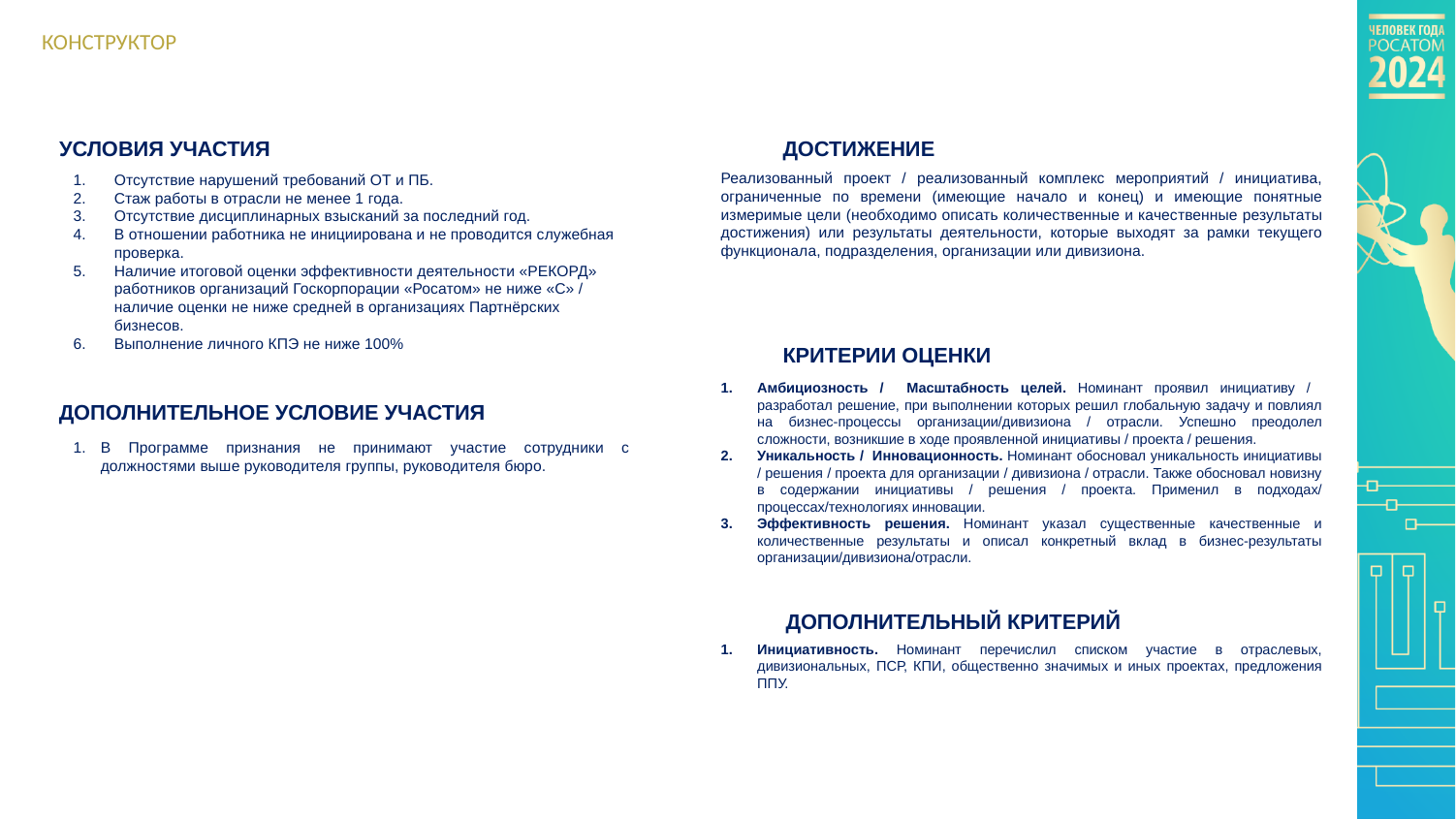

КОНСТРУКТОР
ДОСТИЖЕНИЕ
УСЛОВИЯ УЧАСТИЯ
Реализованный проект / реализованный комплекс мероприятий / инициатива, ограниченные по времени (имеющие начало и конец) и имеющие понятные измеримые цели (необходимо описать количественные и качественные результаты достижения) или результаты деятельности, которые выходят за рамки текущего функционала, подразделения, организации или дивизиона.
Отсутствие нарушений требований ОТ и ПБ.
Стаж работы в отрасли не менее 1 года.
Отсутствие дисциплинарных взысканий за последний год.
В отношении работника не инициирована и не проводится служебная проверка.
Наличие итоговой оценки эффективности деятельности «РЕКОРД» работников организаций Госкорпорации «Росатом» не ниже «С» / наличие оценки не ниже средней в организациях Партнёрских бизнесов.
Выполнение личного КПЭ не ниже 100%
КРИТЕРИИ ОЦЕНКИ
Амбициозность /  Масштабность целей. Номинант проявил инициативу /  разработал решение, при выполнении которых решил глобальную задачу и повлиял на бизнес-процессы организации/дивизиона / отрасли. Успешно преодолел сложности, возникшие в ходе проявленной инициативы / проекта / решения.
Уникальность /  Инновационность. Номинант обосновал уникальность инициативы / решения / проекта для организации / дивизиона / отрасли. Также обосновал новизну в содержании инициативы / решения / проекта. Применил в подходах/ процессах/технологиях инновации.
Эффективность решения. Номинант указал существенные качественные и количественные результаты и описал конкретный вклад в бизнес-результаты организации/дивизиона/отрасли.
ДОПОЛНИТЕЛЬНОЕ УСЛОВИЕ УЧАСТИЯ
В Программе признания не принимают участие сотрудники с должностями выше руководителя группы, руководителя бюро.
ДОПОЛНИТЕЛЬНЫЙ КРИТЕРИЙ
Инициативность. Номинант перечислил списком участие в отраслевых, дивизиональных, ПСР, КПИ, общественно значимых и иных проектах, предложения ППУ.